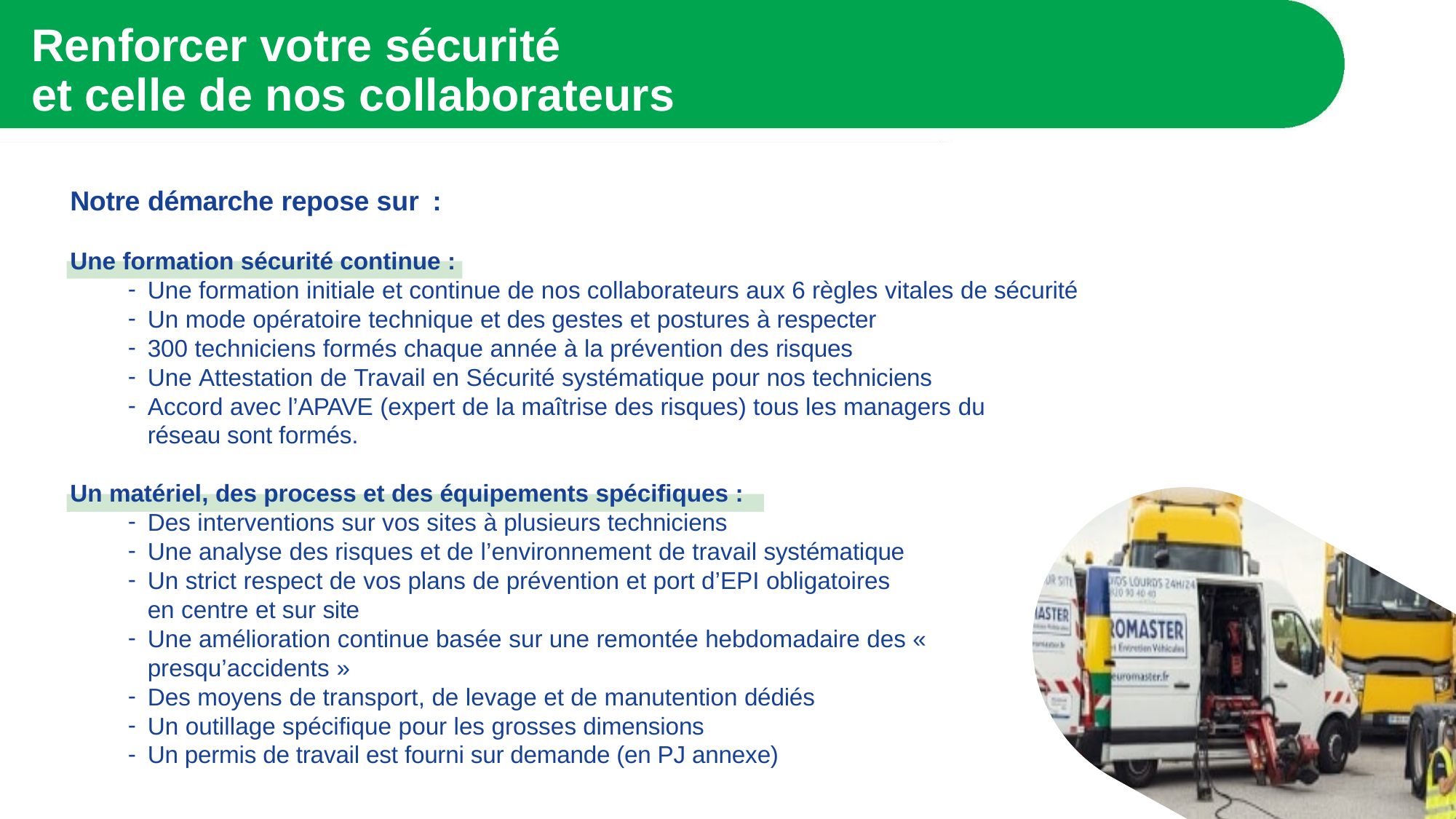

# Renforcer votre sécurité et celle de nos collaborateurs
Notre démarche repose sur :

Une formation sécurité continue :
Une formation initiale et continue de nos collaborateurs aux 6 règles vitales de sécurité
Un mode opératoire technique et des gestes et postures à respecter
300 techniciens formés chaque année à la prévention des risques
Une Attestation de Travail en Sécurité systématique pour nos techniciens
Accord avec l’APAVE (expert de la maîtrise des risques) tous les managers du réseau sont formés.

Un matériel, des process et des équipements spécifiques :
Des interventions sur vos sites à plusieurs techniciens
Une analyse des risques et de l’environnement de travail systématique
Un strict respect de vos plans de prévention et port d’EPI obligatoires
en centre et sur site
Une amélioration continue basée sur une remontée hebdomadaire des « presqu’accidents »
Des moyens de transport, de levage et de manutention dédiés
Un outillage spécifique pour les grosses dimensions
Un permis de travail est fourni sur demande (en PJ annexe)